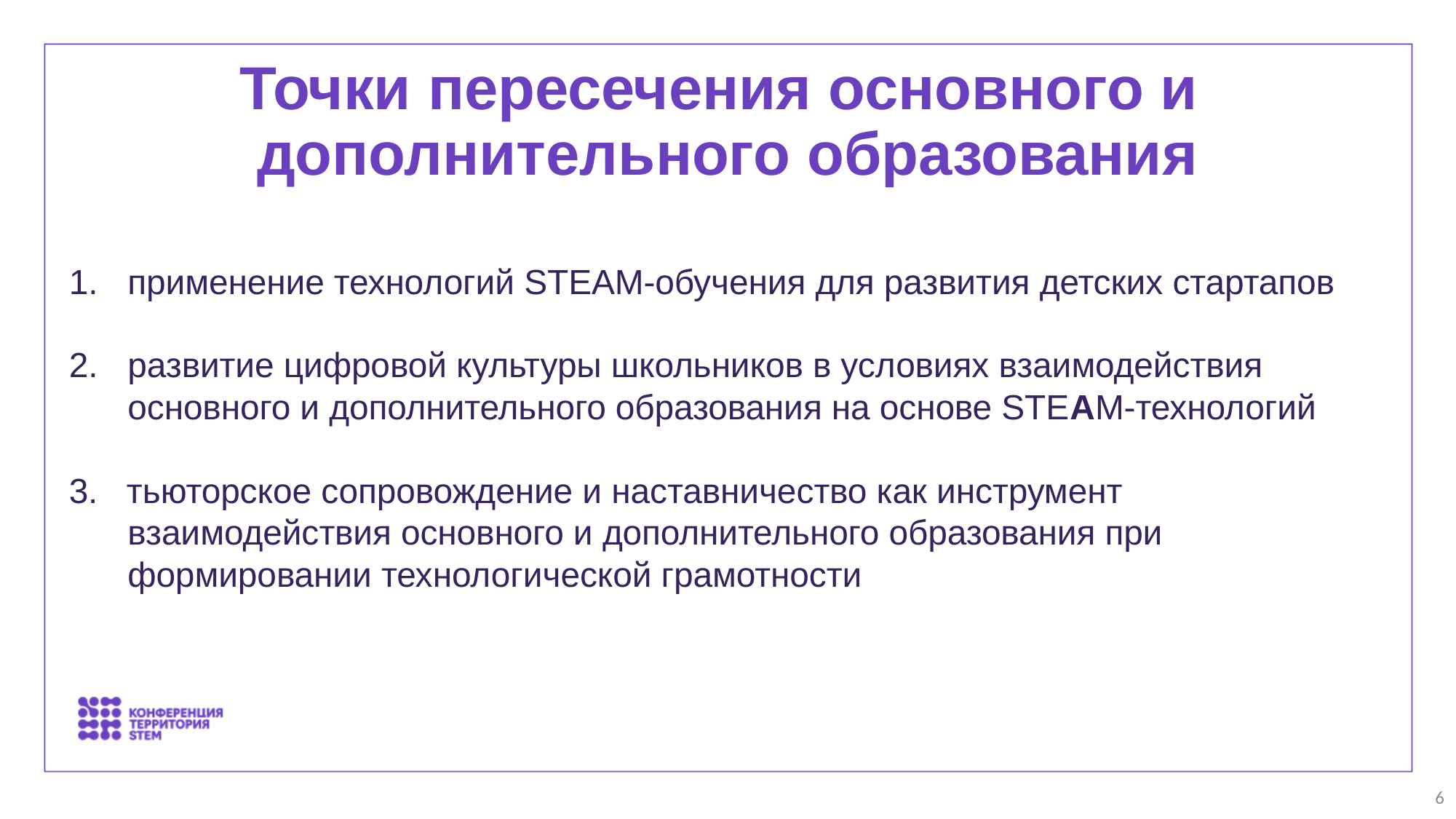

# Точки пересечения основного и дополнительного образования
применение технологий STEAM-обучения для развития детских стартапов

развитие цифровой культуры школьников в условиях взаимодействия основного и дополнительного образования на основе STEАM-технологий

3.   тьюторское сопровождение и наставничество как инструмент взаимодействия основного и дополнительного образования при формировании технологической грамотности

6